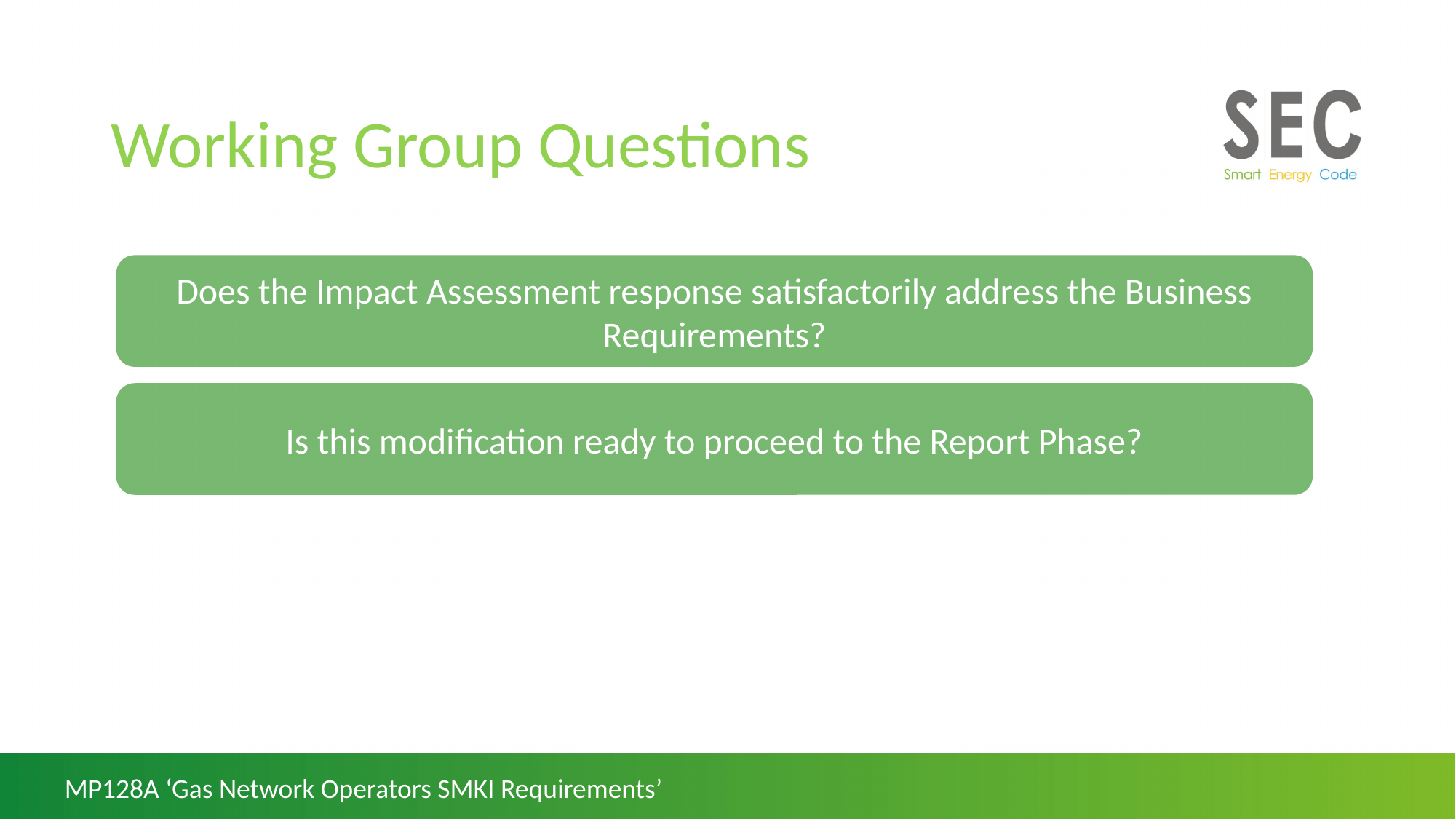

# Working Group Questions
Does the Impact Assessment response satisfactorily address the Business Requirements?
Is this modification ready to proceed to the Report Phase?
MP128A ‘Gas Network Operators SMKI Requirements’